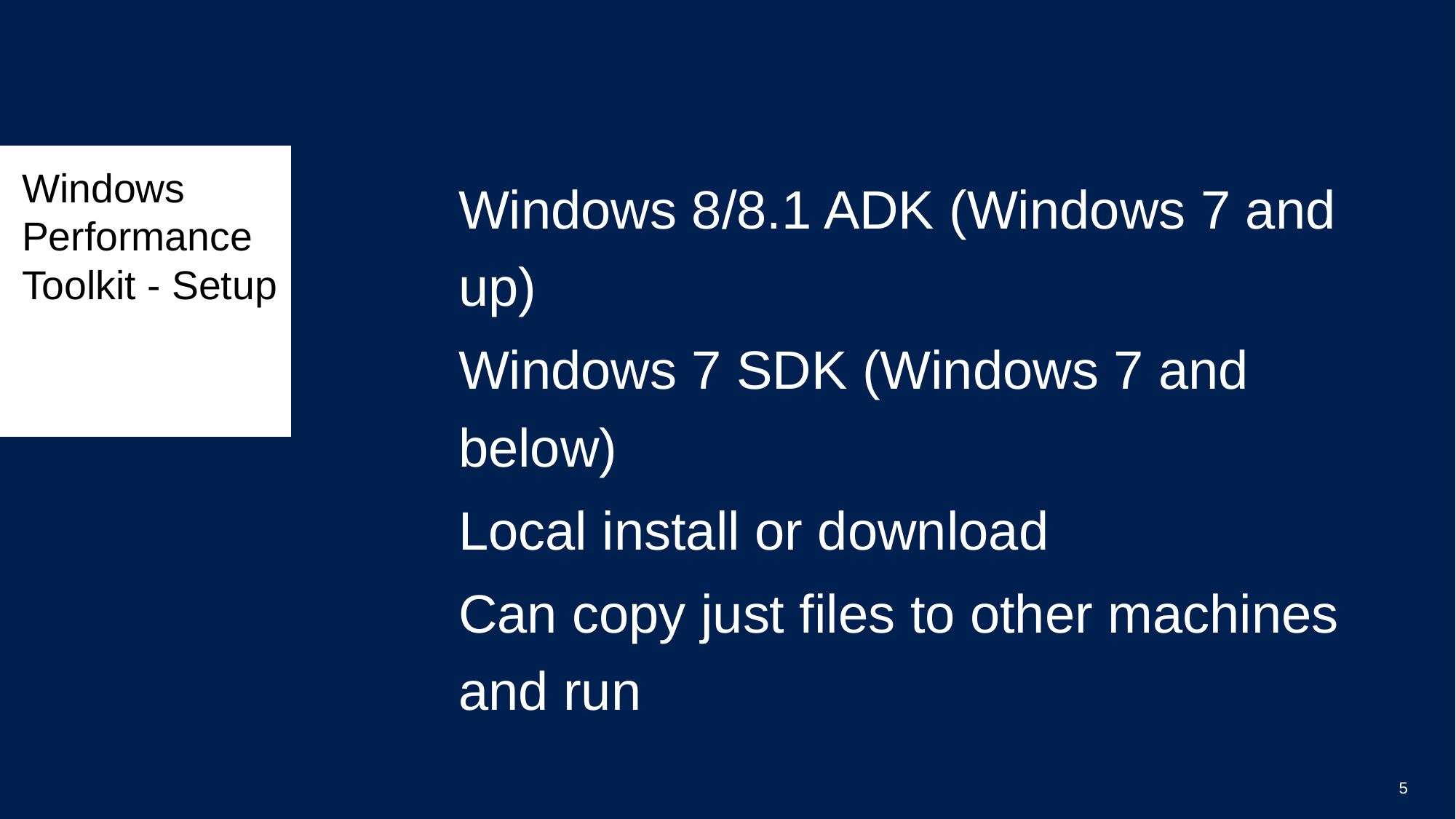

# Windows Performance Toolkit - Setup
Windows 8/8.1 ADK (Windows 7 and up)
Windows 7 SDK (Windows 7 and below)
Local install or download
Can copy just files to other machines and run
5